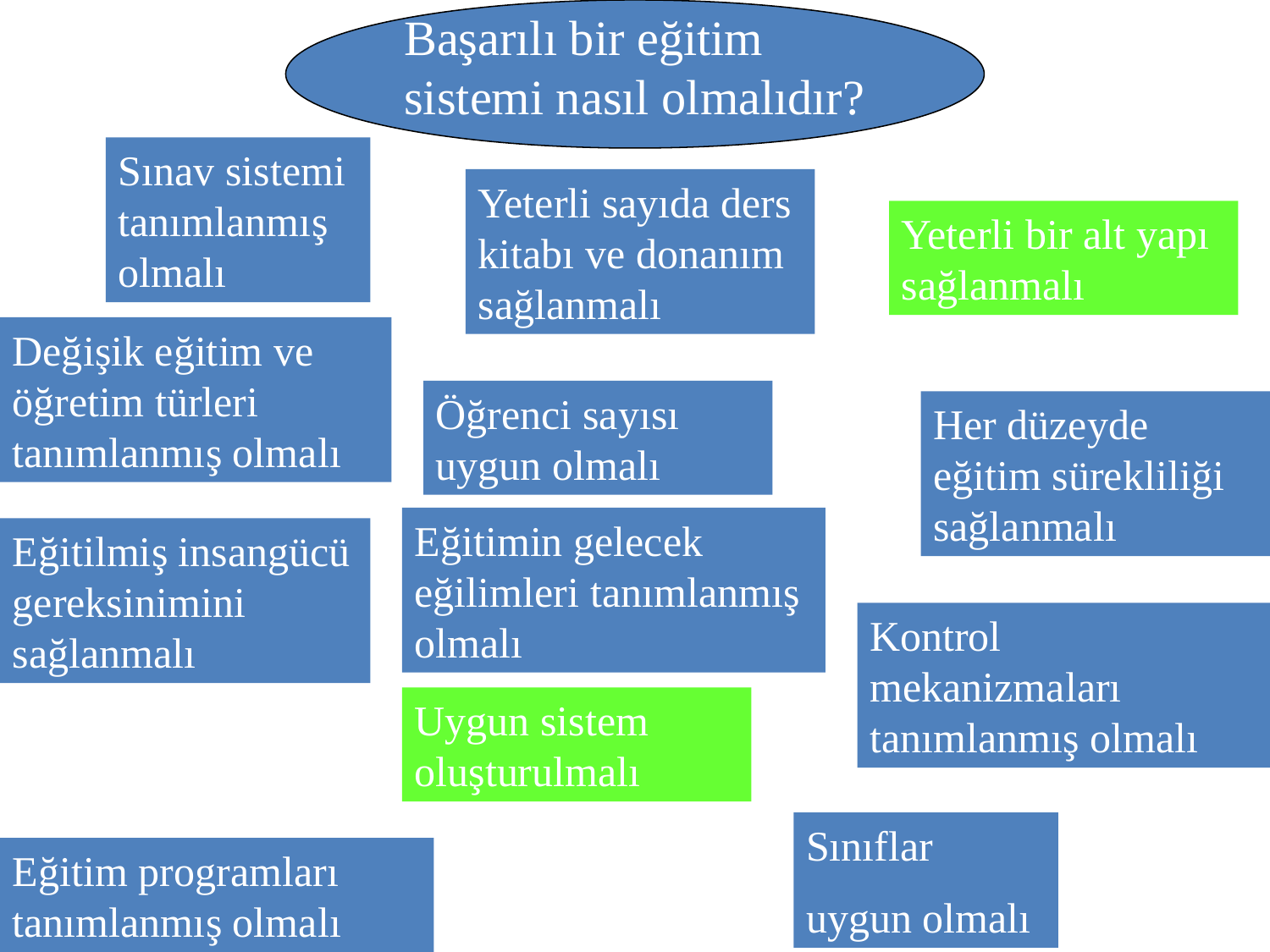

Başarılı bir eğitim sistemi nasıl olmalıdır?
Sınav sistemi tanımlanmış olmalı
Yeterli sayıda ders kitabı ve donanım sağlanmalı
Yeterli bir alt yapı sağlanmalı
Değişik eğitim ve öğretim türleri tanımlanmış olmalı
Öğrenci sayısı uygun olmalı
Her düzeyde eğitim sürekliliği sağlanmalı
Eğitimin gelecek eğilimleri tanımlanmış olmalı
Eğitilmiş insangücü gereksinimini sağlanmalı
Kontrol mekanizmaları tanımlanmış olmalı
Uygun sistem oluşturulmalı
Sınıflar
uygun olmalı
Eğitim programları tanımlanmış olmalı